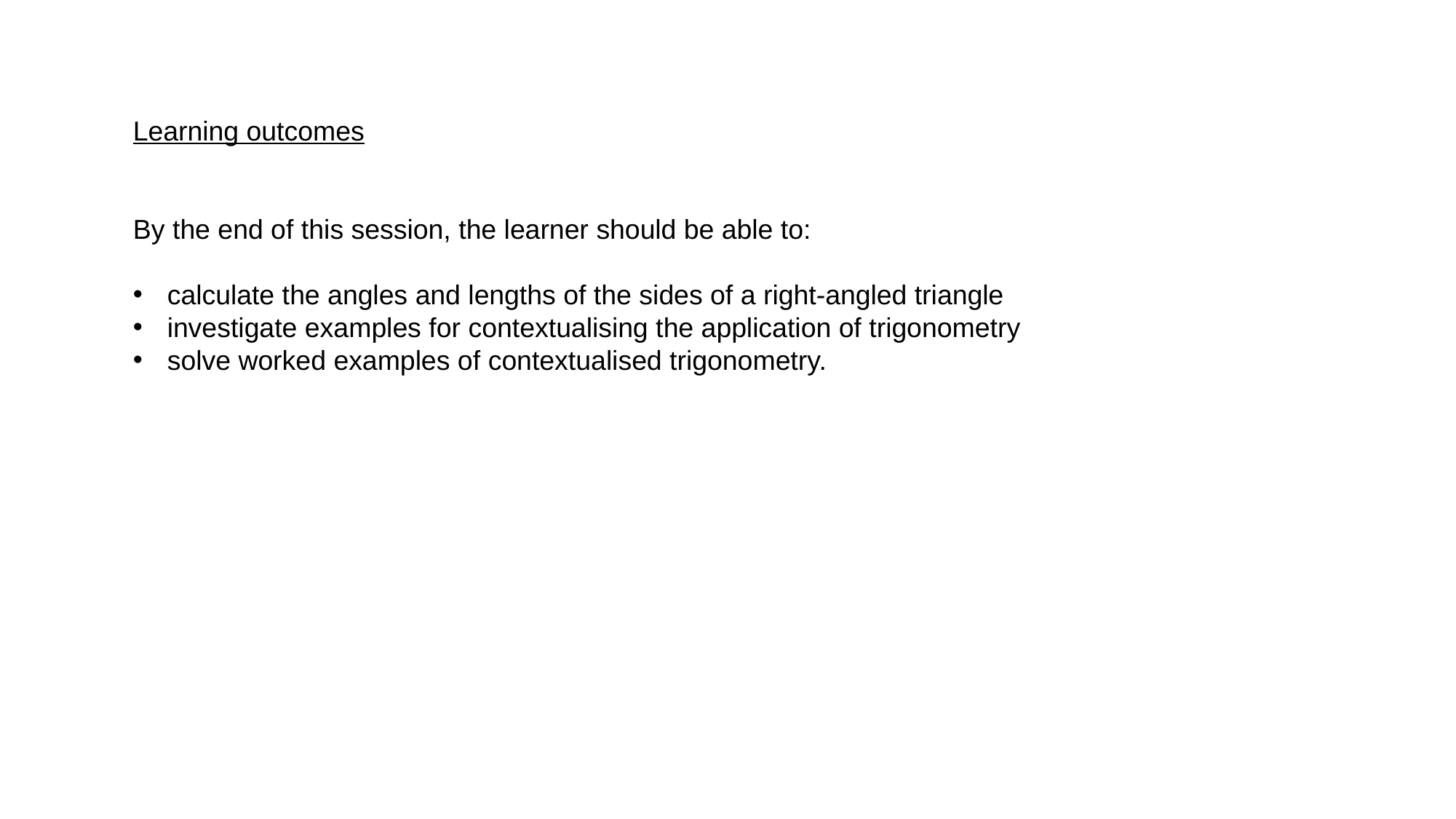

Learning outcomes

By the end of this session, the learner should be able to:

calculate the angles and lengths of the sides of a right-angled triangle
investigate examples for contextualising the application of trigonometry
solve worked examples of contextualised trigonometry.